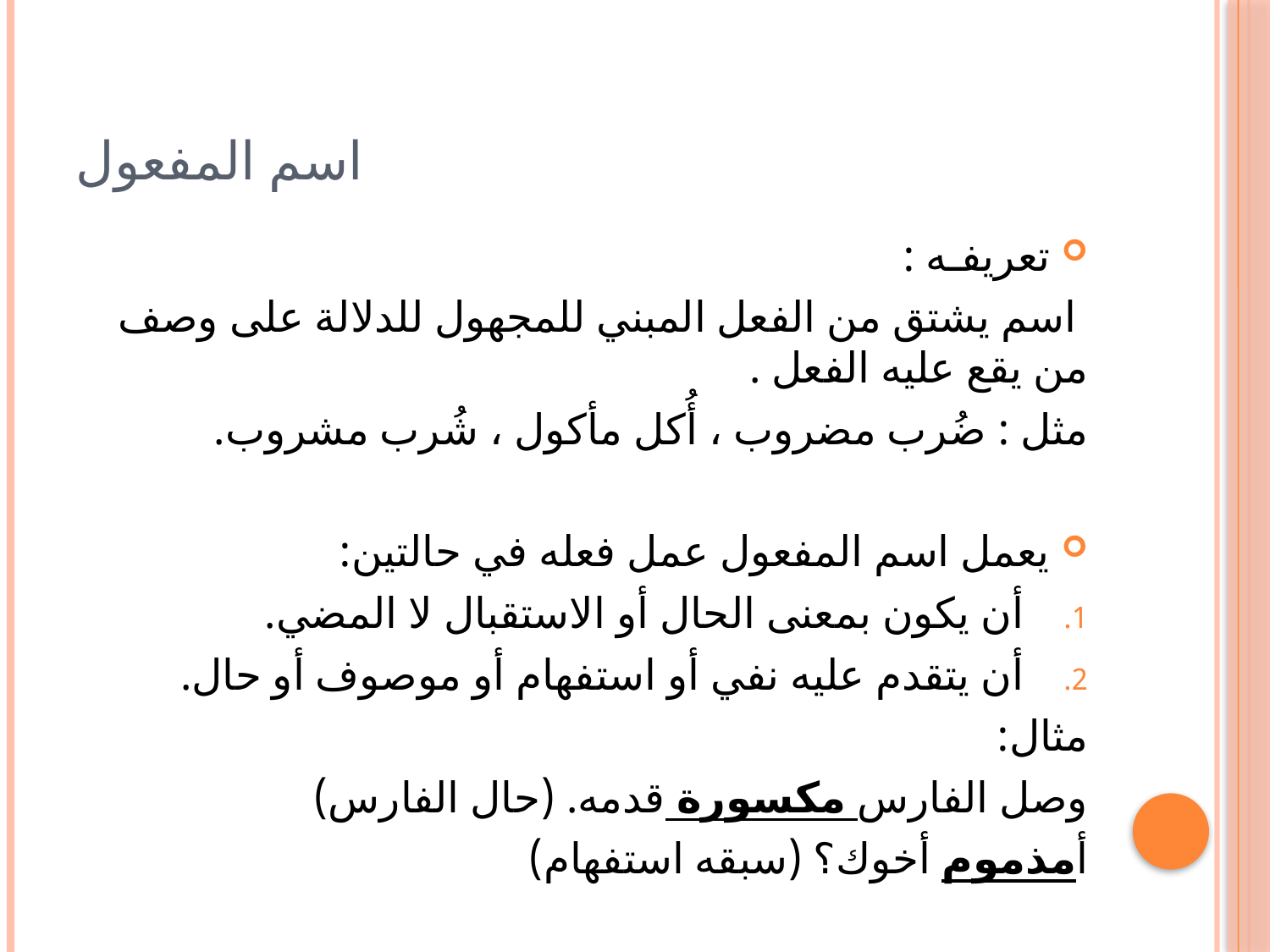

# اسم المفعول
تعريفـه :
 اسم يشتق من الفعل المبني للمجهول للدلالة على وصف من يقع عليه الفعل .
مثل : ضُرب مضروب ، أُكل مأكول ، شُرب مشروب.

يعمل اسم المفعول عمل فعله في حالتين:
أن يكون بمعنى الحال أو الاستقبال لا المضي.
أن يتقدم عليه نفي أو استفهام أو موصوف أو حال.
مثال:
وصل الفارس مكسورة قدمه. (حال الفارس)
أمذموم أخوك؟ (سبقه استفهام)